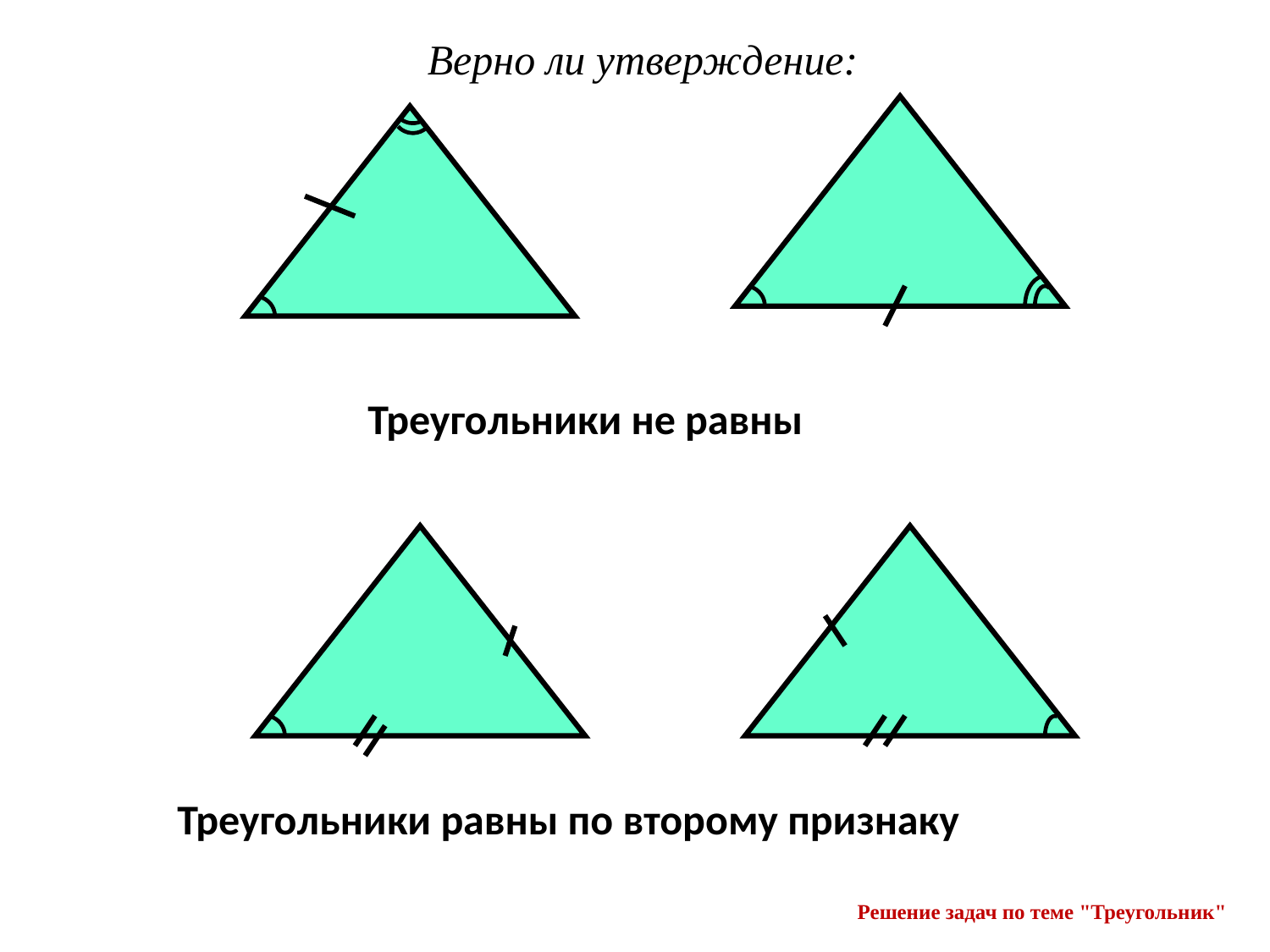

Верно ли утверждение:

Треугольники не равны

Треугольники равны по второму признаку
Решение задач по теме "Треугольник"